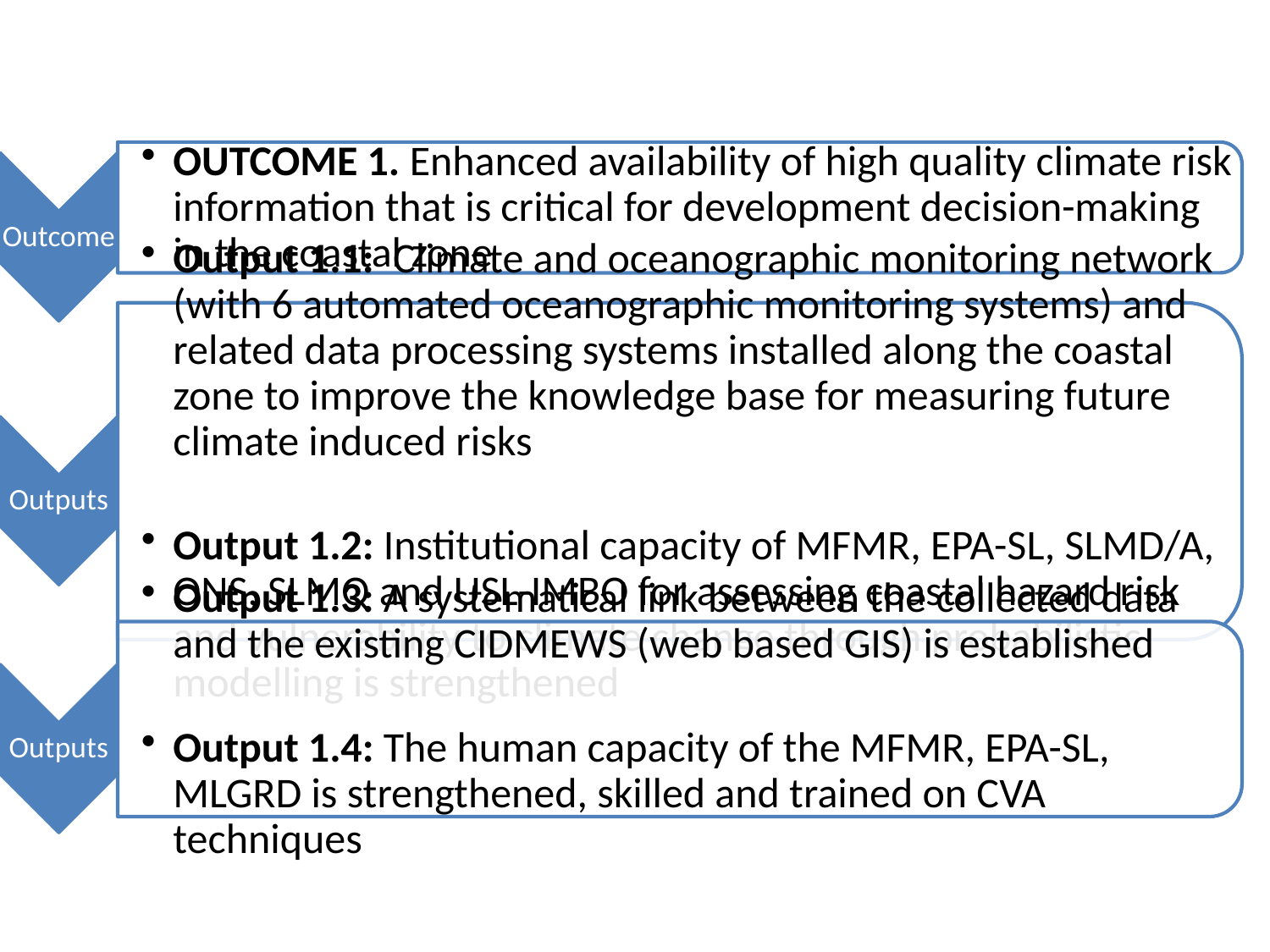

Outcome
OUTCOME 1. Enhanced availability of high quality climate risk information that is critical for development decision-making in the coastal zone
Outputs
Output 1.1:  Climate and oceanographic monitoring network (with 6 automated oceanographic monitoring systems) and related data processing systems installed along the coastal zone to improve the knowledge base for measuring future climate induced risks

Output 1.2: Institutional capacity of MFMR, EPA-SL, SLMD/A, ONS, SLMQ and USL-IMBO for assessing coastal hazard risk and vulnerability to climate change through probabilistic modelling is strengthened
Outputs
Output 1.3: A systematical link between the collected data and the existing CIDMEWS (web based GIS) is established

Output 1.4: The human capacity of the MFMR, EPA-SL, MLGRD is strengthened, skilled and trained on CVA techniques